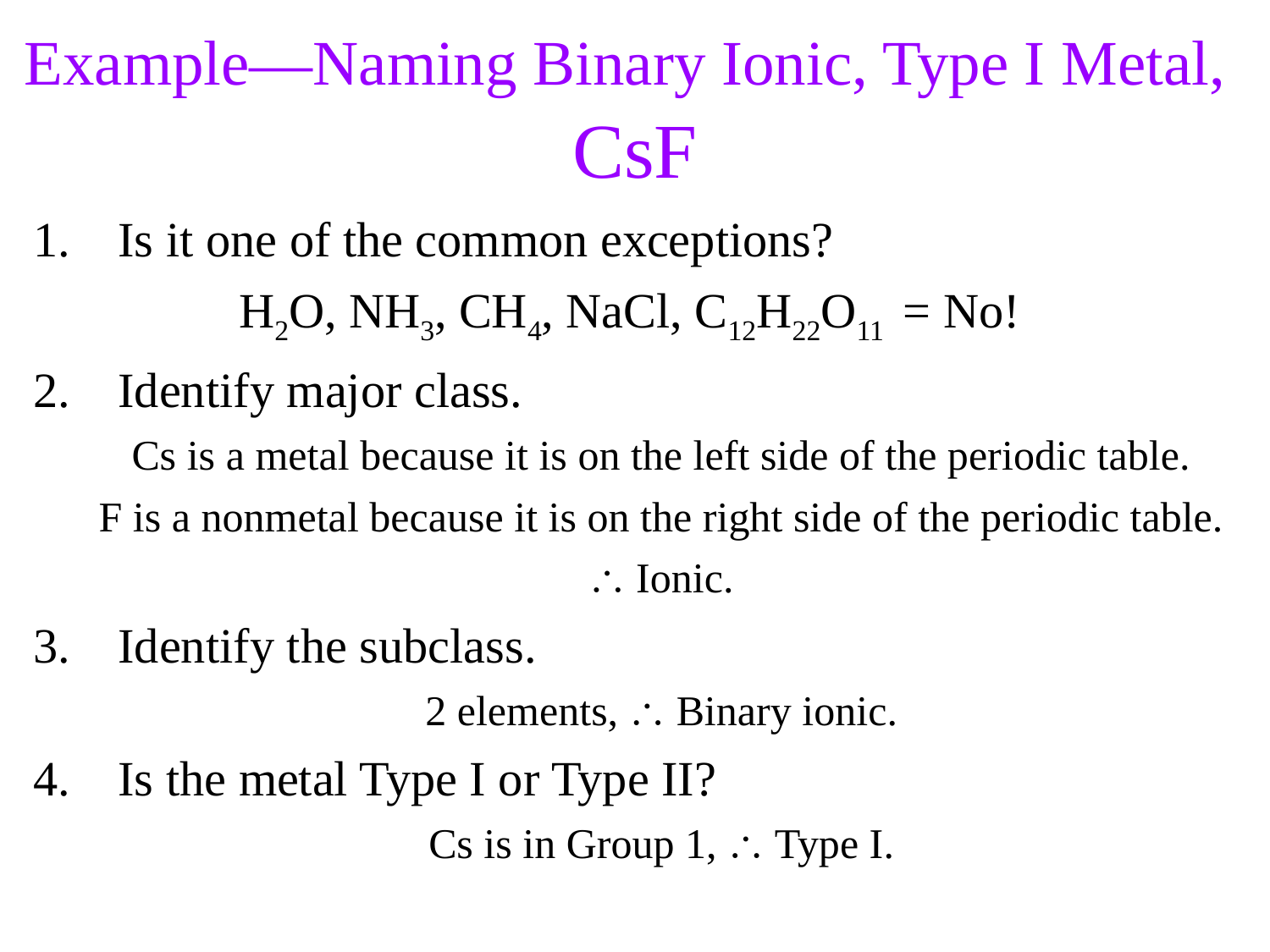

Example—Naming Binary Ionic, Type I Metal,
CsF
Is it one of the common exceptions?
H2O, NH3, CH4, NaCl, C12H22O11  = No!
Identify major class.
Cs is a metal because it is on the left side of the periodic table.
F is a nonmetal because it is on the right side of the periodic table.
∴ Ionic.
Identify the subclass.
2 elements, ∴ Binary ionic.
Is the metal Type I or Type II?
Cs is in Group 1, ∴ Type I.